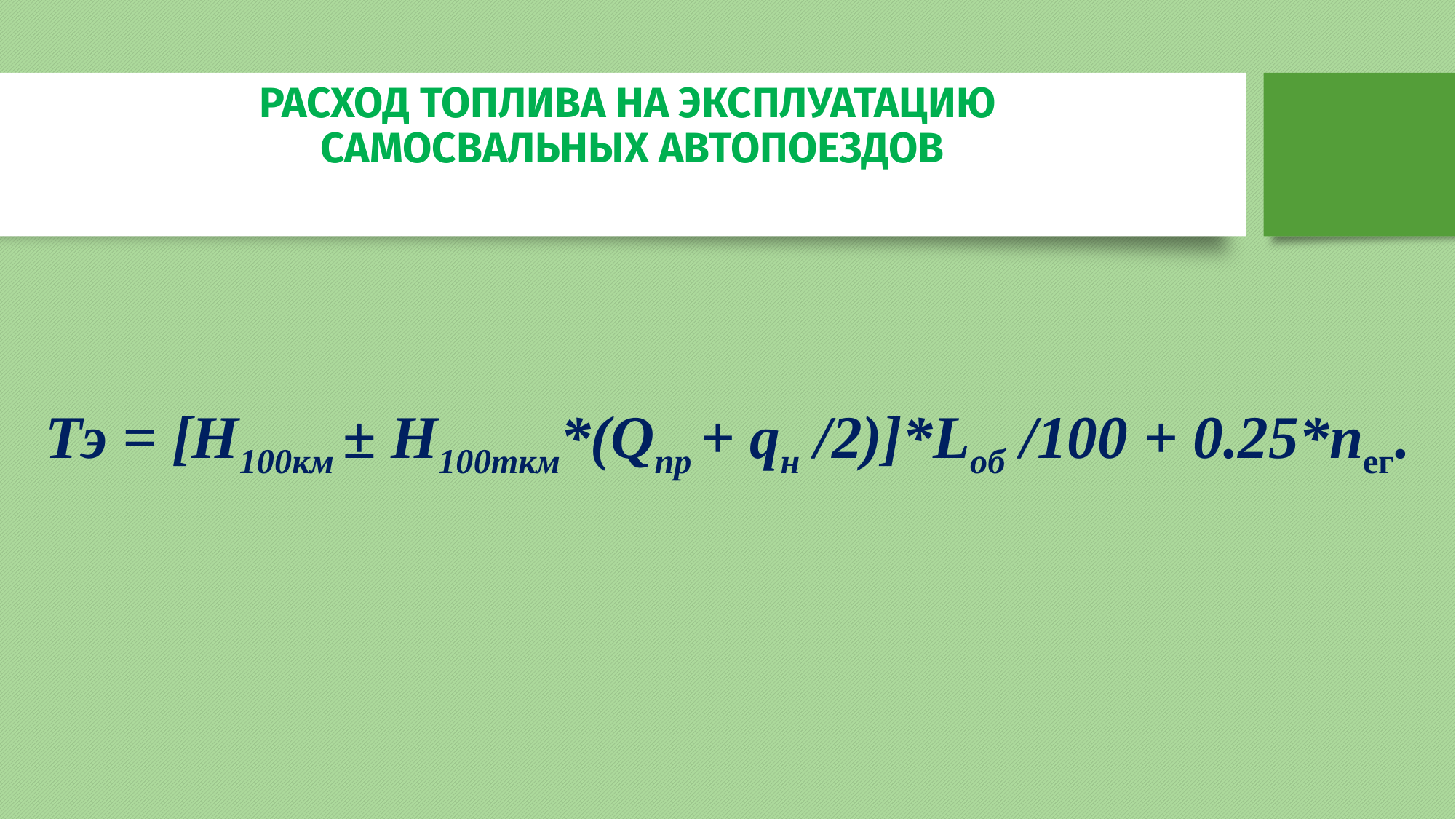

# РАСХОД ТОПЛИВА НА ЭКСПЛУАТАЦИЮ САМОСВАЛЬНЫХ АВТОПОЕЗДОВ
Тэ = [Н100км ± Н100ткм*(Qпр + qн /2)]*Lоб /100 + 0.25*nег.